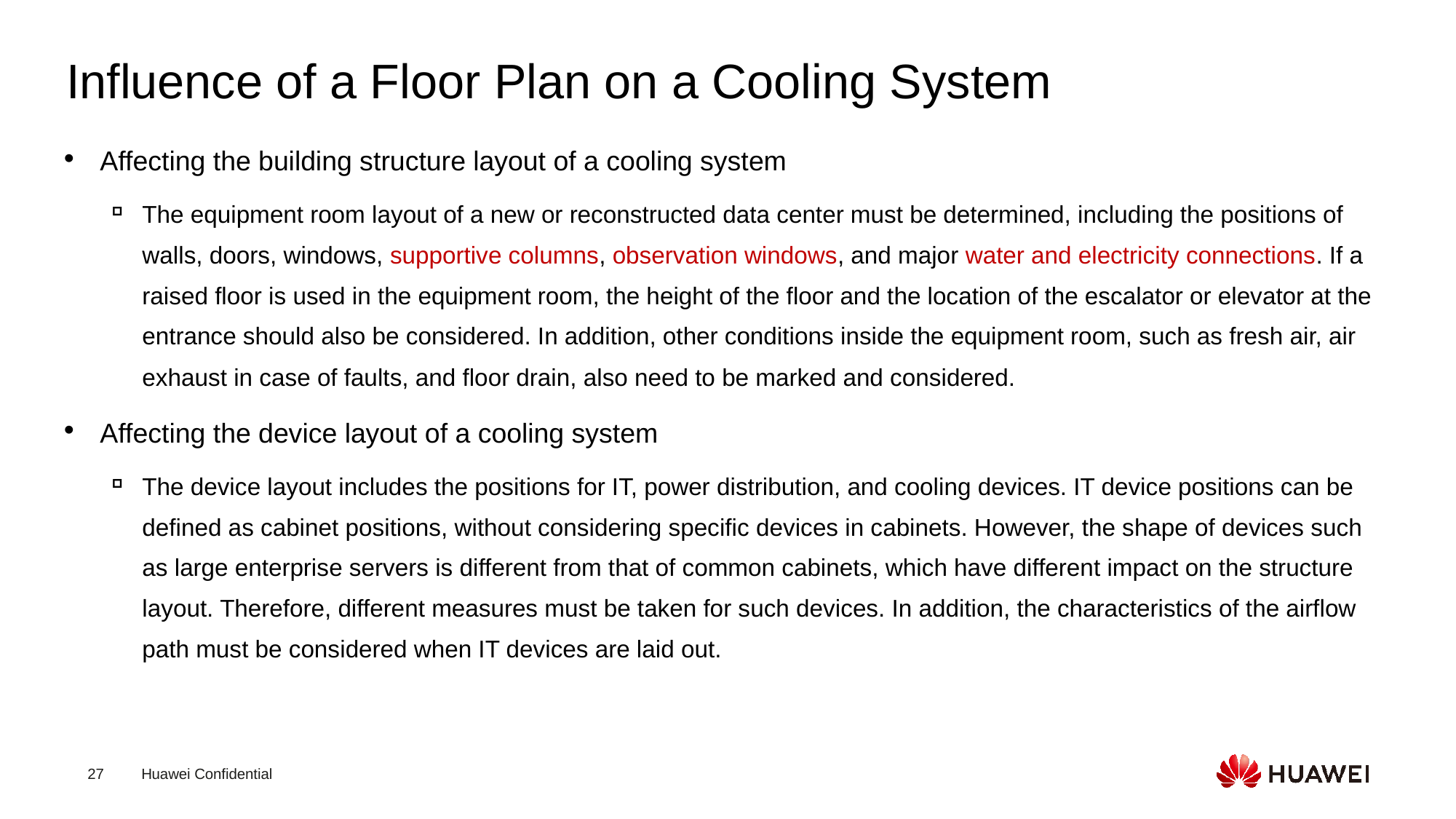

# Influence of a Floor Plan on a Cooling System
Affecting the building structure layout of a cooling system
The equipment room layout of a new or reconstructed data center must be determined, including the positions of walls, doors, windows, supportive columns, observation windows, and major water and electricity connections. If a raised floor is used in the equipment room, the height of the floor and the location of the escalator or elevator at the entrance should also be considered. In addition, other conditions inside the equipment room, such as fresh air, air exhaust in case of faults, and floor drain, also need to be marked and considered.
Affecting the device layout of a cooling system
The device layout includes the positions for IT, power distribution, and cooling devices. IT device positions can be defined as cabinet positions, without considering specific devices in cabinets. However, the shape of devices such as large enterprise servers is different from that of common cabinets, which have different impact on the structure layout. Therefore, different measures must be taken for such devices. In addition, the characteristics of the airflow path must be considered when IT devices are laid out.